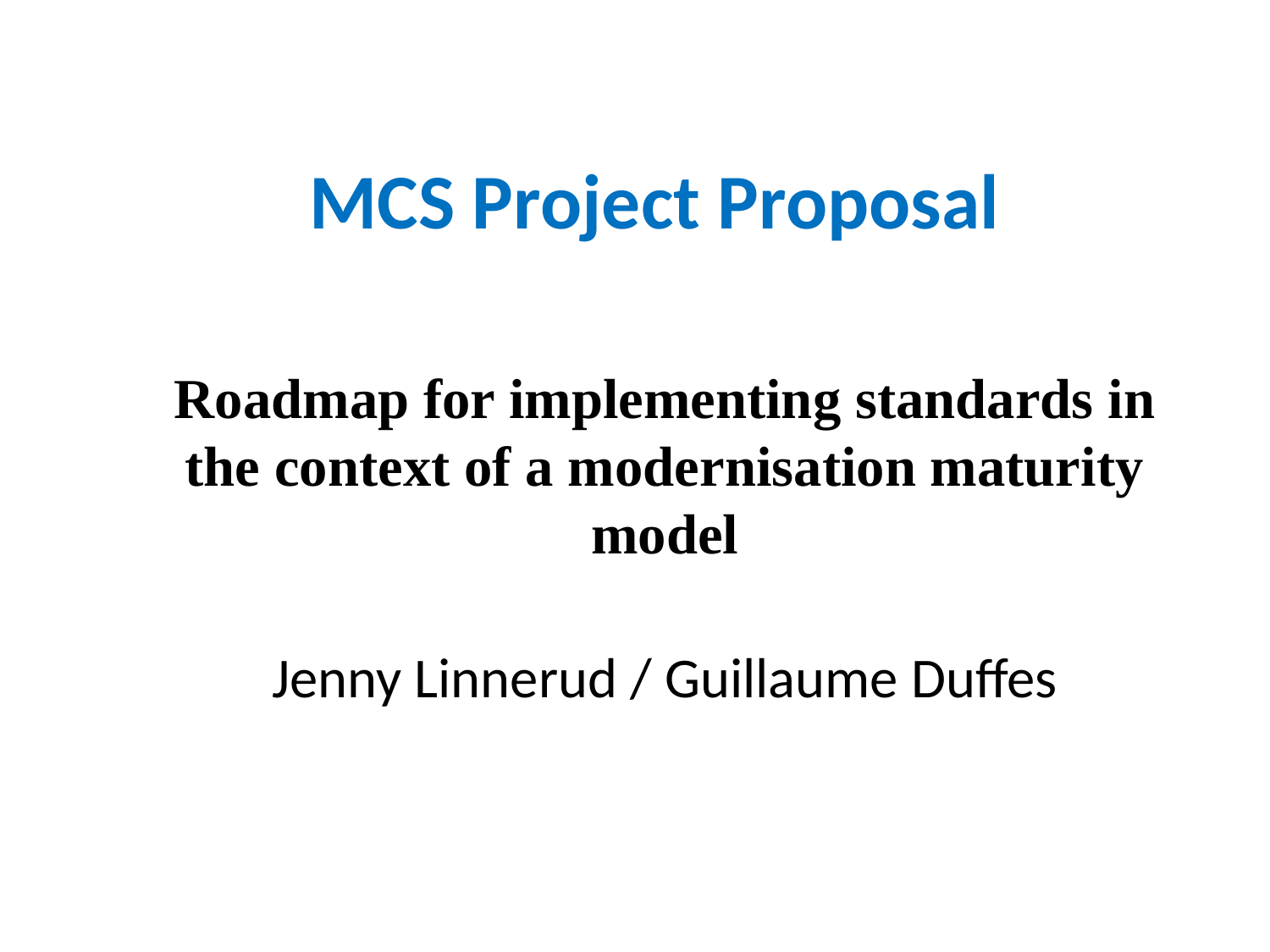

MCS Project Proposal
Roadmap for implementing standards in the context of a modernisation maturity model

Jenny Linnerud / Guillaume Duffes